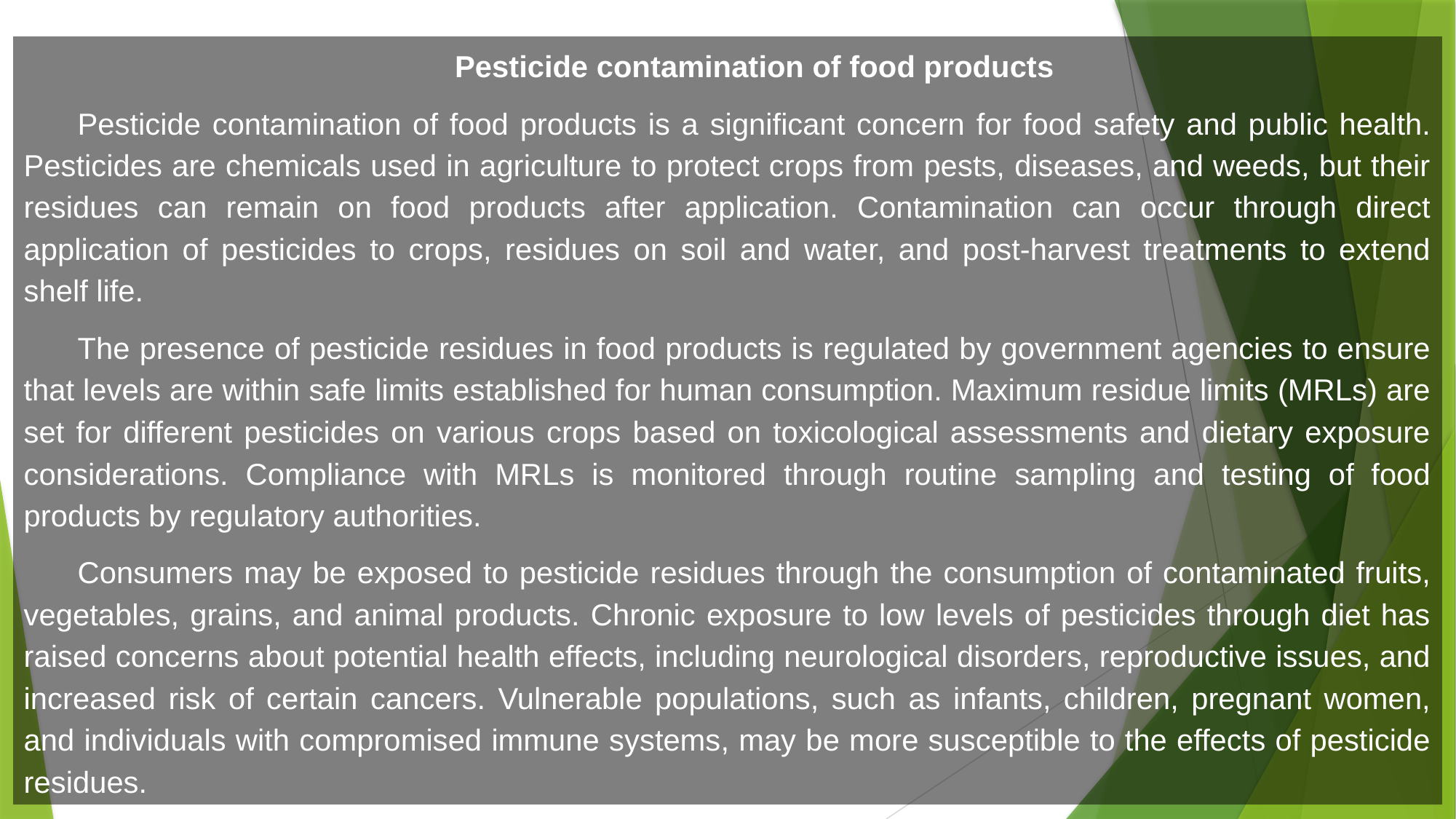

Pesticide contamination of food products
Pesticide contamination of food products is a significant concern for food safety and public health. Pesticides are chemicals used in agriculture to protect crops from pests, diseases, and weeds, but their residues can remain on food products after application. Contamination can occur through direct application of pesticides to crops, residues on soil and water, and post-harvest treatments to extend shelf life.
The presence of pesticide residues in food products is regulated by government agencies to ensure that levels are within safe limits established for human consumption. Maximum residue limits (MRLs) are set for different pesticides on various crops based on toxicological assessments and dietary exposure considerations. Compliance with MRLs is monitored through routine sampling and testing of food products by regulatory authorities.
Consumers may be exposed to pesticide residues through the consumption of contaminated fruits, vegetables, grains, and animal products. Chronic exposure to low levels of pesticides through diet has raised concerns about potential health effects, including neurological disorders, reproductive issues, and increased risk of certain cancers. Vulnerable populations, such as infants, children, pregnant women, and individuals with compromised immune systems, may be more susceptible to the effects of pesticide residues.